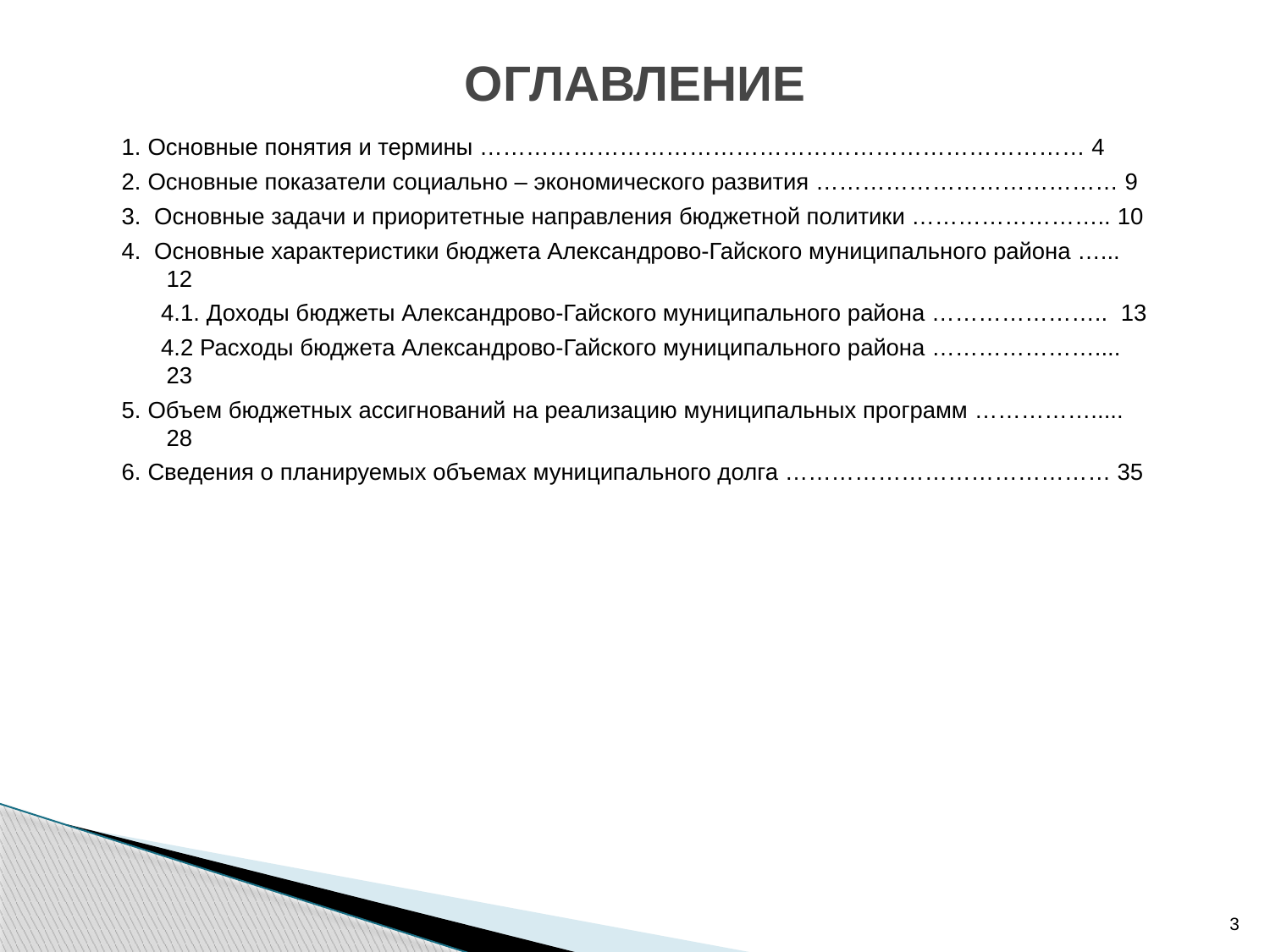

# ОГЛАВЛЕНИЕ
1. Основные понятия и термины …………………………………………………………………… 4
2. Основные показатели социально – экономического развития ………………………………… 9
3.  Основные задачи и приоритетные направления бюджетной политики …………………….. 10
4.  Основные характеристики бюджета Александрово-Гайского муниципального района …... 12
      4.1. Доходы бюджеты Александрово-Гайского муниципального района …………………..  13
      4.2 Расходы бюджета Александрово-Гайского муниципального района ………………….... 23
5. Объем бюджетных ассигнований на реализацию муниципальных программ ……………..... 28
6. Сведения о планируемых объемах муниципального долга …………………………………… 35

3